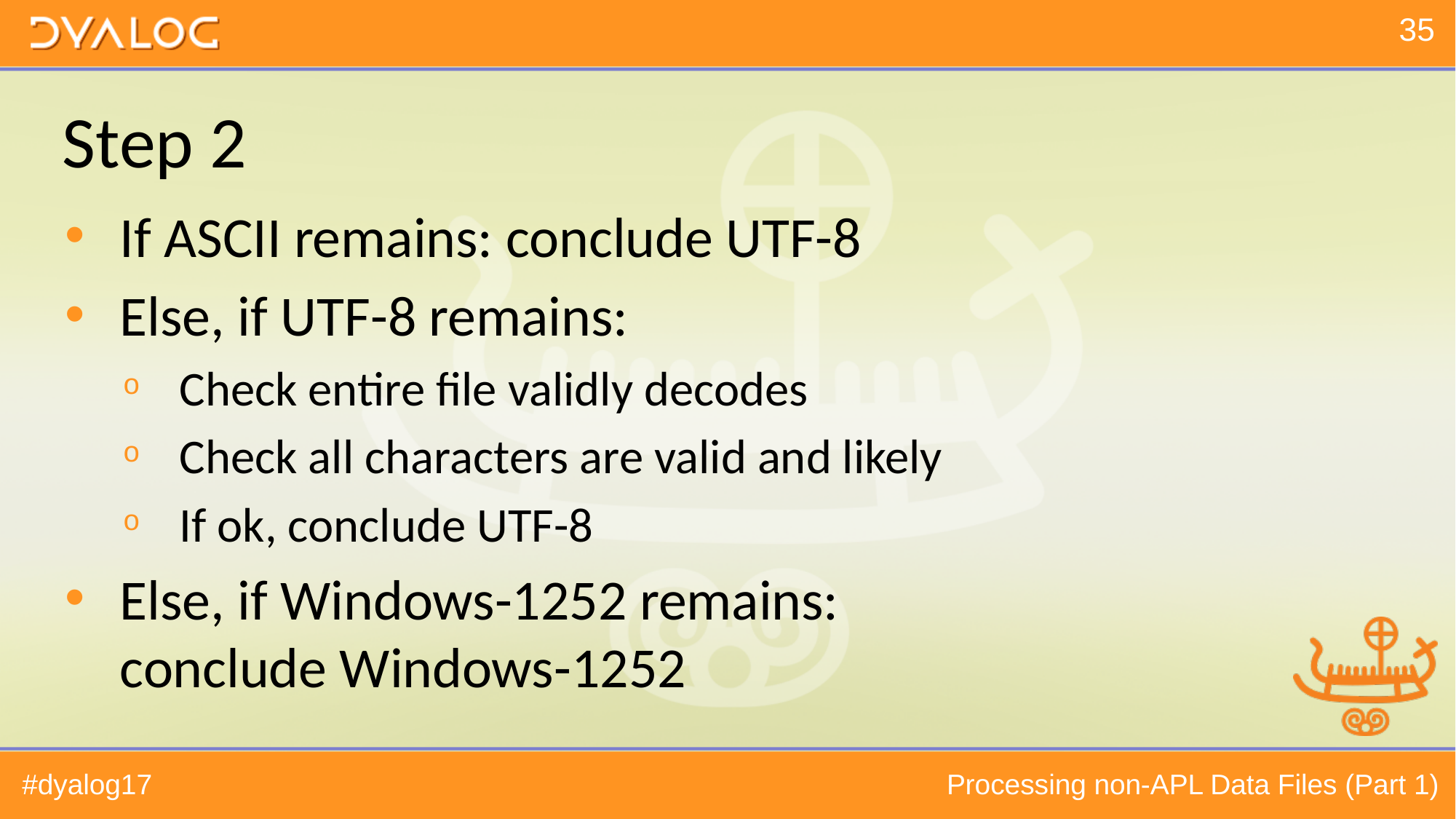

# Step 2

If ASCII remains: conclude UTF-8
Else, if UTF-8 remains:
Check entire file validly decodes
Check all characters are valid and likely
If ok, conclude UTF-8
Else, if Windows-1252 remains: conclude Windows-1252